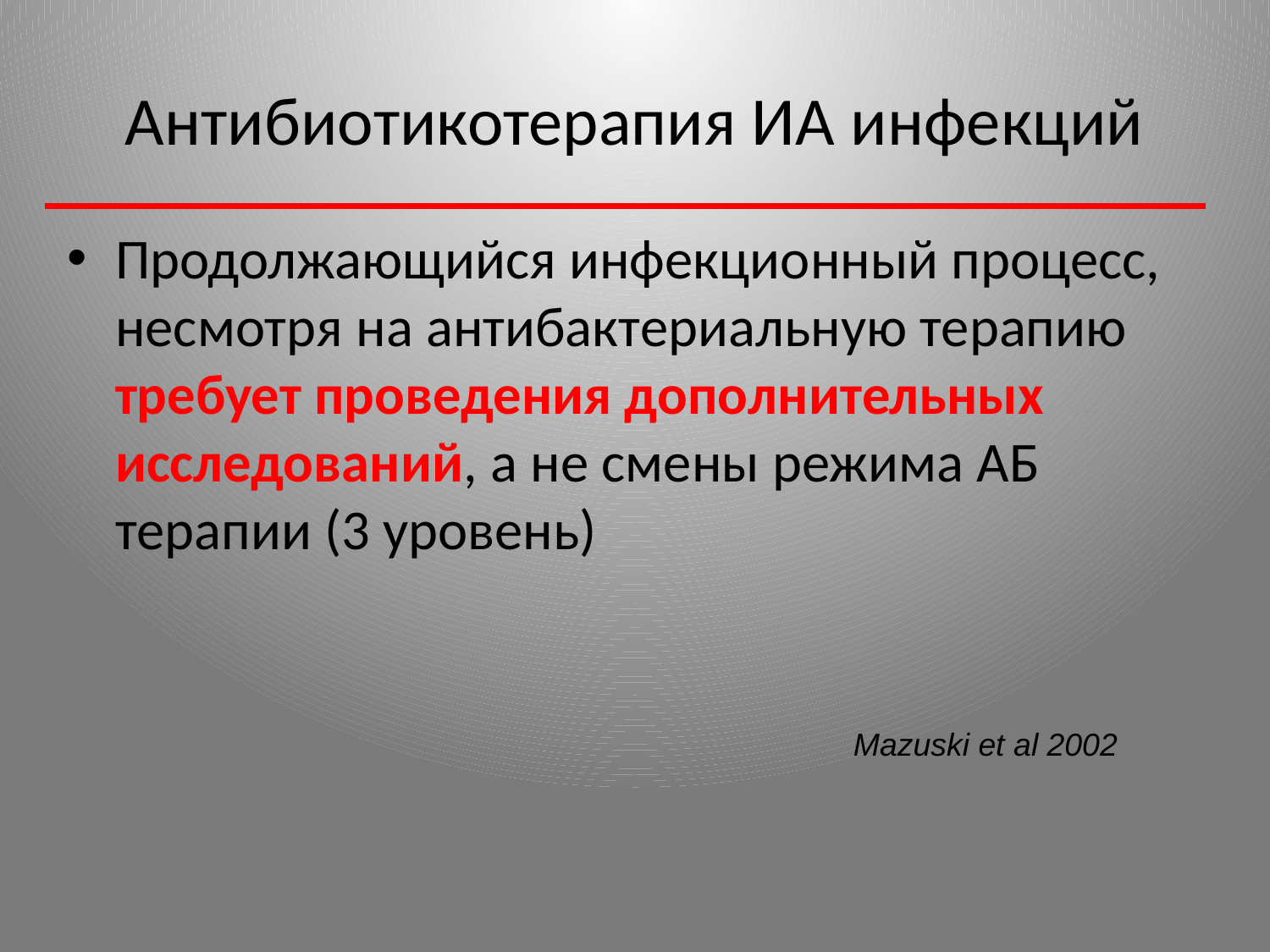

# Антибиотикотерапия ИА инфекций
Продолжающийся инфекционный процесс, несмотря на антибактериальную терапию требует проведения дополнительных исследований, а не смены режима АБ терапии (3 уровень)
Mazuski et al 2002